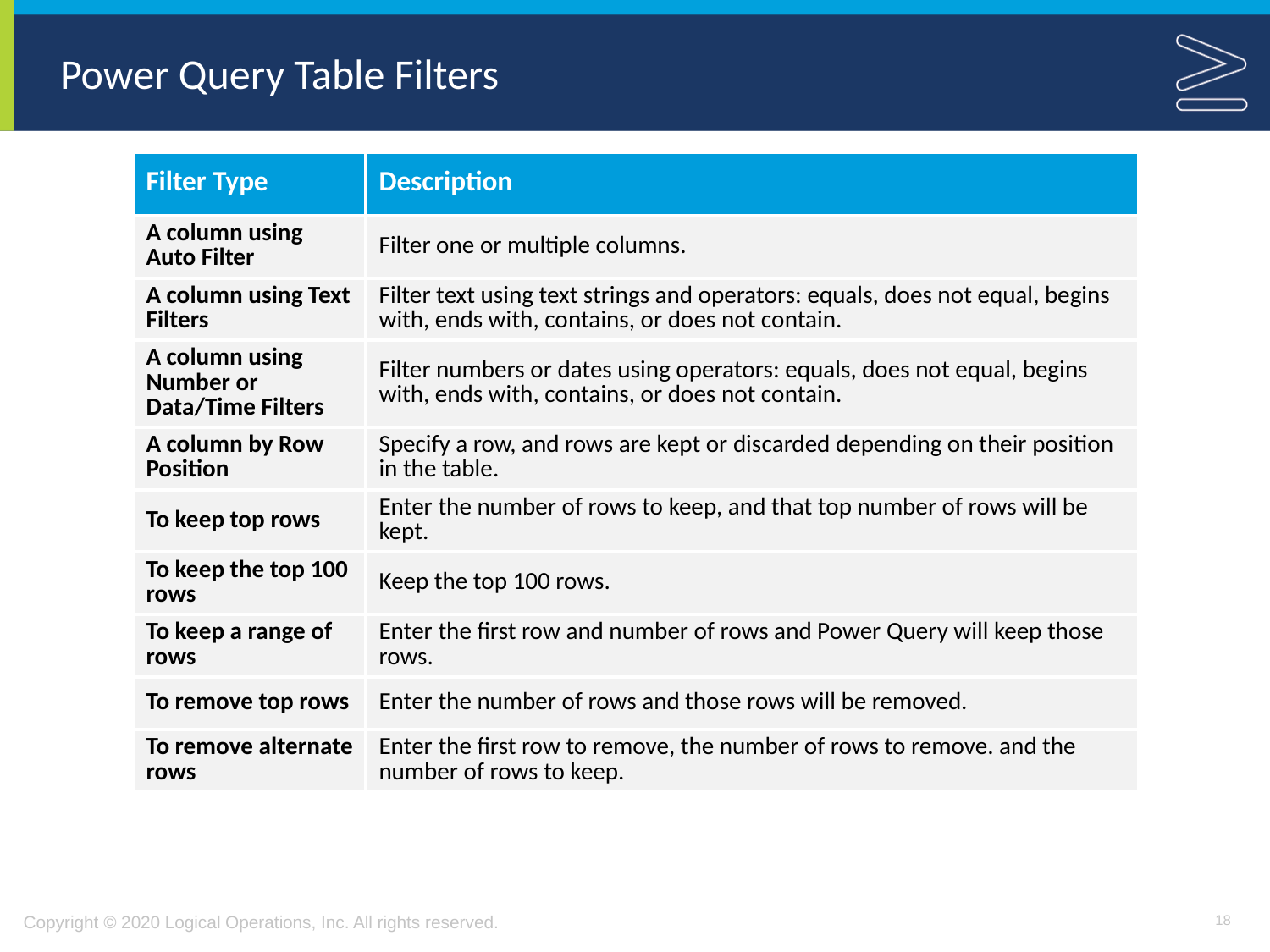

# Power Query Table Filters
| Filter Type | Description |
| --- | --- |
| A column using Auto Filter | Filter one or multiple columns. |
| A column using Text Filters | Filter text using text strings and operators: equals, does not equal, begins with, ends with, contains, or does not contain. |
| A column using Number or Data/Time Filters | Filter numbers or dates using operators: equals, does not equal, begins with, ends with, contains, or does not contain. |
| A column by Row Position | Specify a row, and rows are kept or discarded depending on their position in the table. |
| To keep top rows | Enter the number of rows to keep, and that top number of rows will be kept. |
| To keep the top 100 rows | Keep the top 100 rows. |
| To keep a range of rows | Enter the first row and number of rows and Power Query will keep those rows. |
| To remove top rows | Enter the number of rows and those rows will be removed. |
| To remove alternate rows | Enter the first row to remove, the number of rows to remove. and the number of rows to keep. |
18